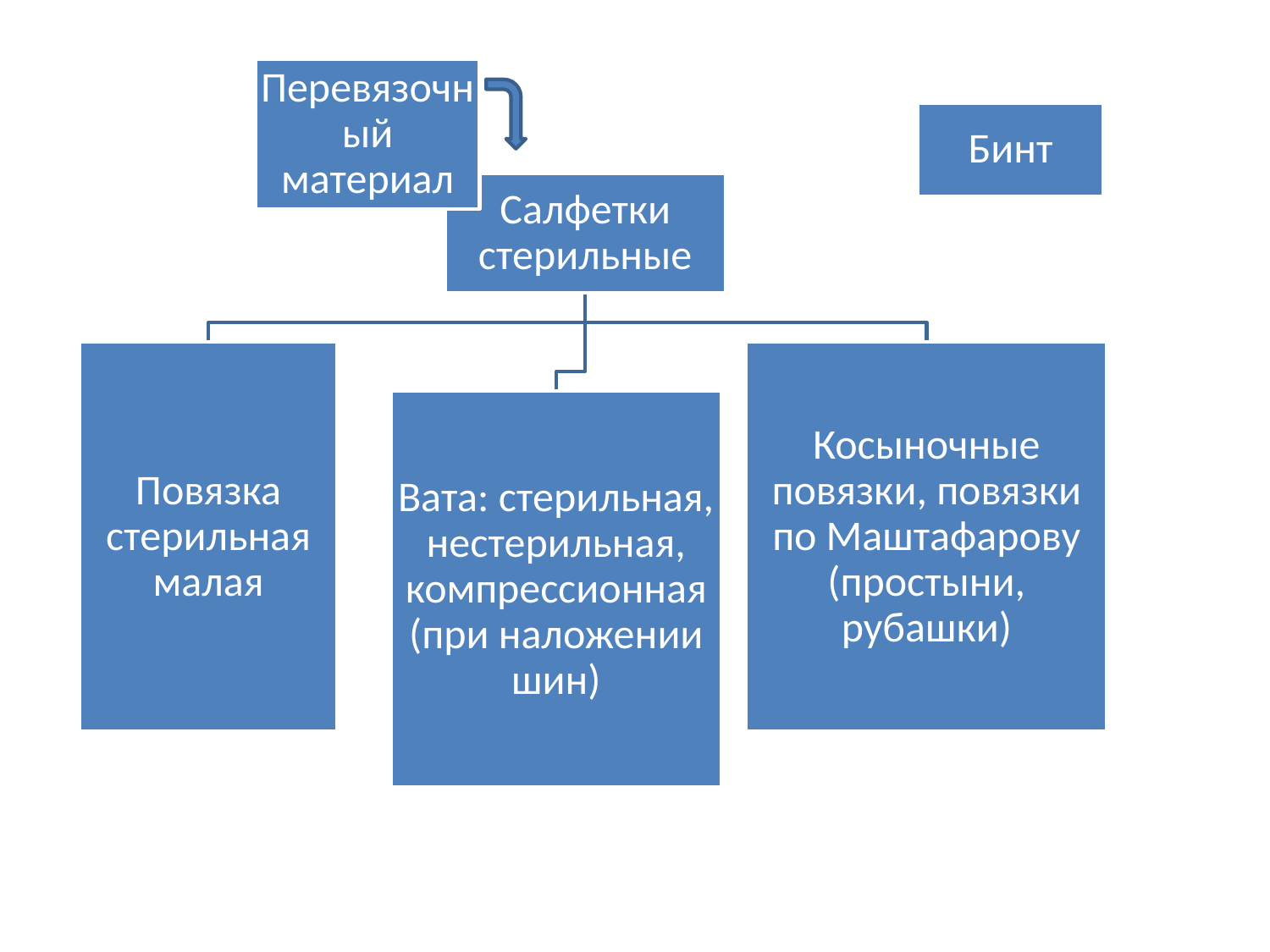

Салфетки стерильные
Повязка стерильная малая
Вата: стерильная, нестерильная, компрессионная (при наложении шин)
Косыночные повязки, повязки по Маштафарову (простыни, рубашки)
Перевязочный материал
Бинт